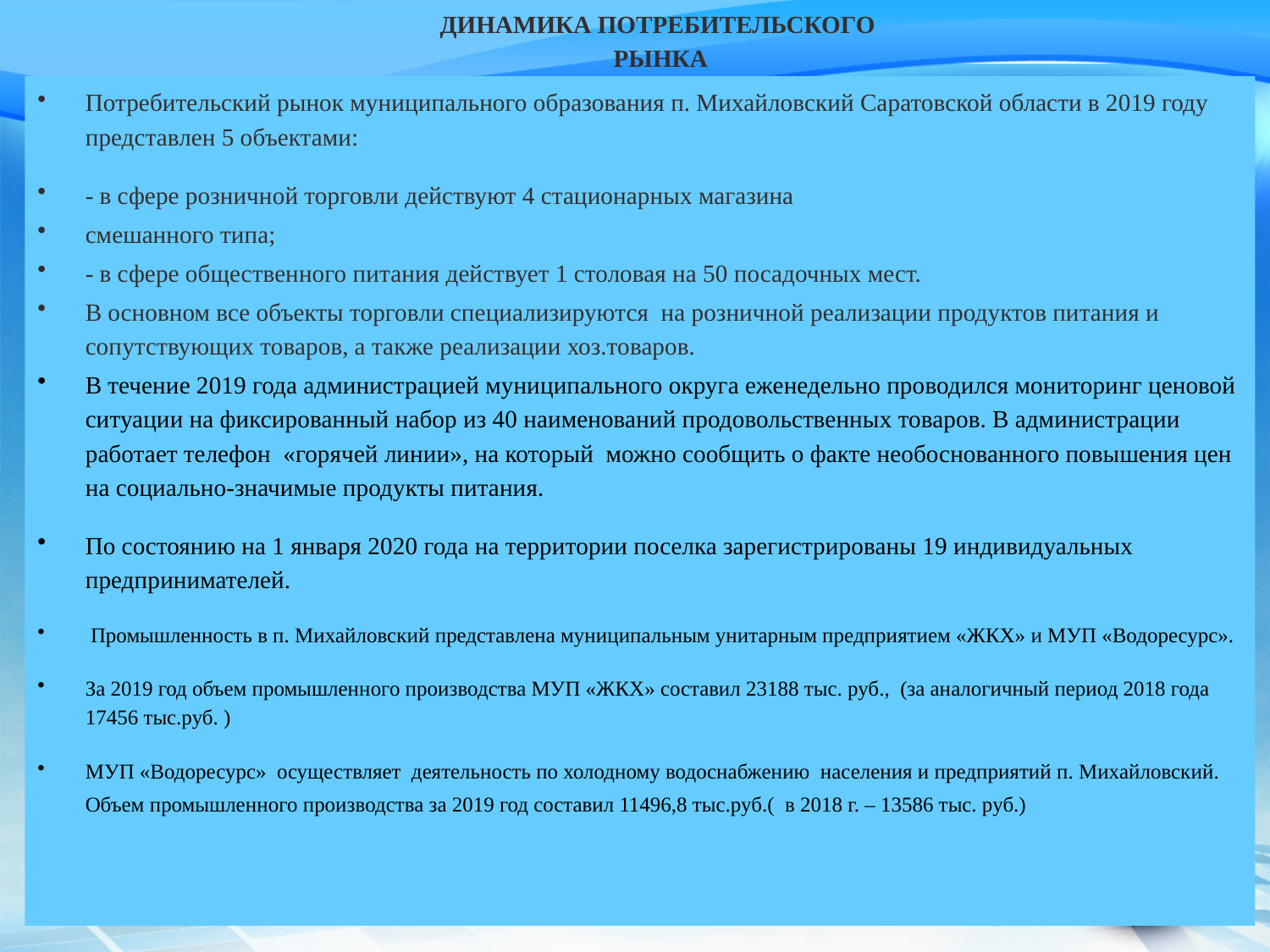

# ДИНАМИКА ПОТРЕБИТЕЛЬСКОГО РЫНКА
Потребительский рынок муниципального образования п. Михайловский Саратовской области в 2019 году  представлен 5 объектами:
- в сфере розничной торговли действуют 4 стационарных магазина
смешанного типа;
- в сфере общественного питания действует 1 столовая на 50 посадочных мест.
В основном все объекты торговли специализируются  на розничной реализации продуктов питания и сопутствующих товаров, а также реализации хоз.товаров.
В течение 2019 года администрацией муниципального округа еженедельно проводился мониторинг ценовой ситуации на фиксированный набор из 40 наименований продовольственных товаров. В администрации работает телефон  «горячей линии», на который  можно сообщить о факте необоснованного повышения цен на социально-значимые продукты питания.
По состоянию на 1 января 2020 года на территории поселка зарегистрированы 19 индивидуальных предпринимателей.
 Промышленность в п. Михайловский представлена муниципальным унитарным предприятием «ЖКХ» и МУП «Водоресурс».
За 2019 год объем промышленного производства МУП «ЖКХ» составил 23188 тыс. руб.,  (за аналогичный период 2018 года 17456 тыс.руб. )
МУП «Водоресурс»  осуществляет  деятельность по холодному водоснабжению  населения и предприятий п. Михайловский.  Объем промышленного производства за 2019 год составил 11496,8 тыс.руб.(  в 2018 г. – 13586 тыс. руб.)